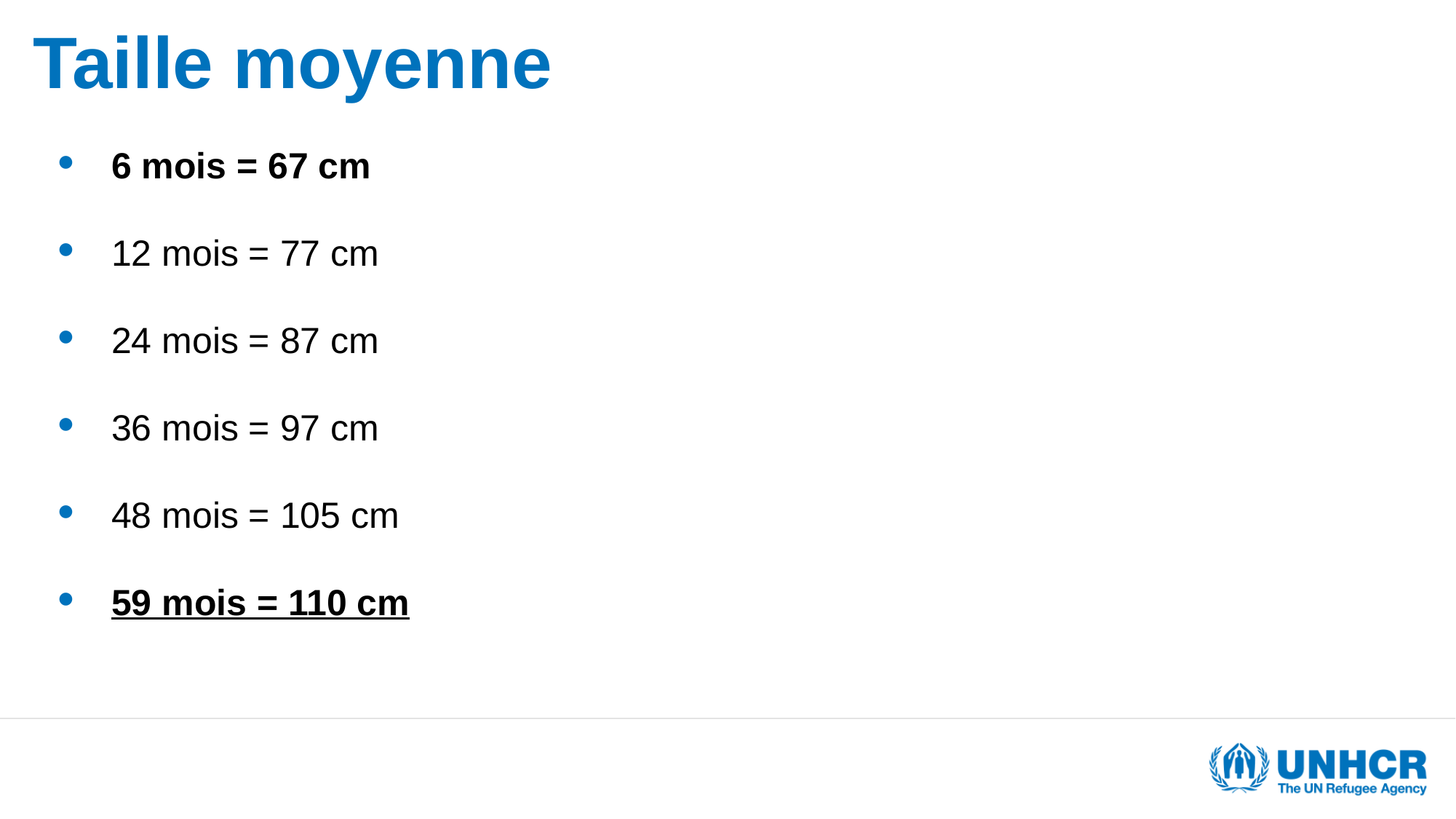

# Taille moyenne
6 mois = 67 cm

12 mois = 77 cm

24 mois = 87 cm

36 mois = 97 cm

48 mois = 105 cm

59 mois = 110 cm